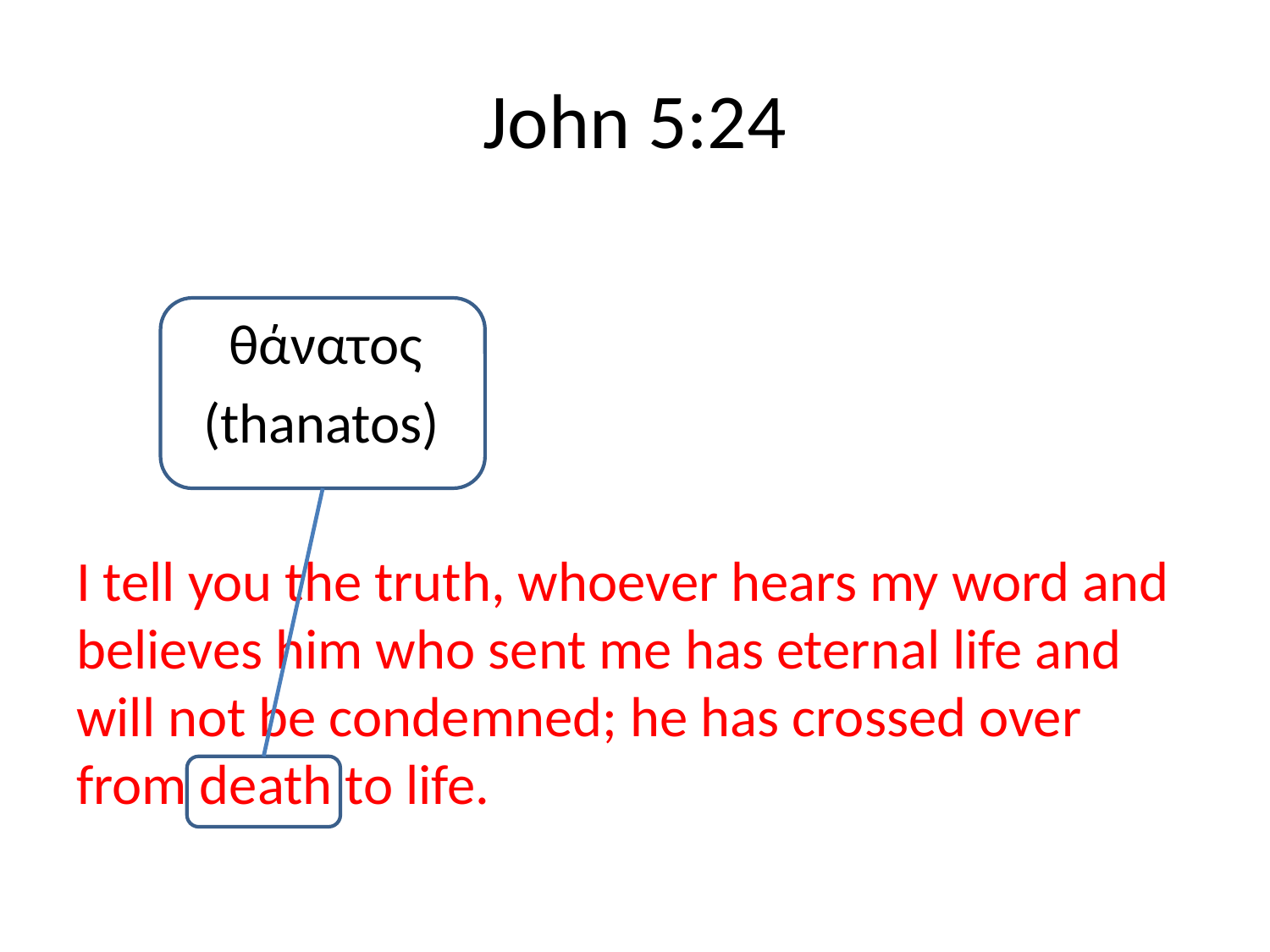

# John 5:24

	  θάνατος
	(thanatos)

I tell you the truth, whoever hears my word and believes him who sent me has eternal life and will not be condemned; he has crossed over from death to life.